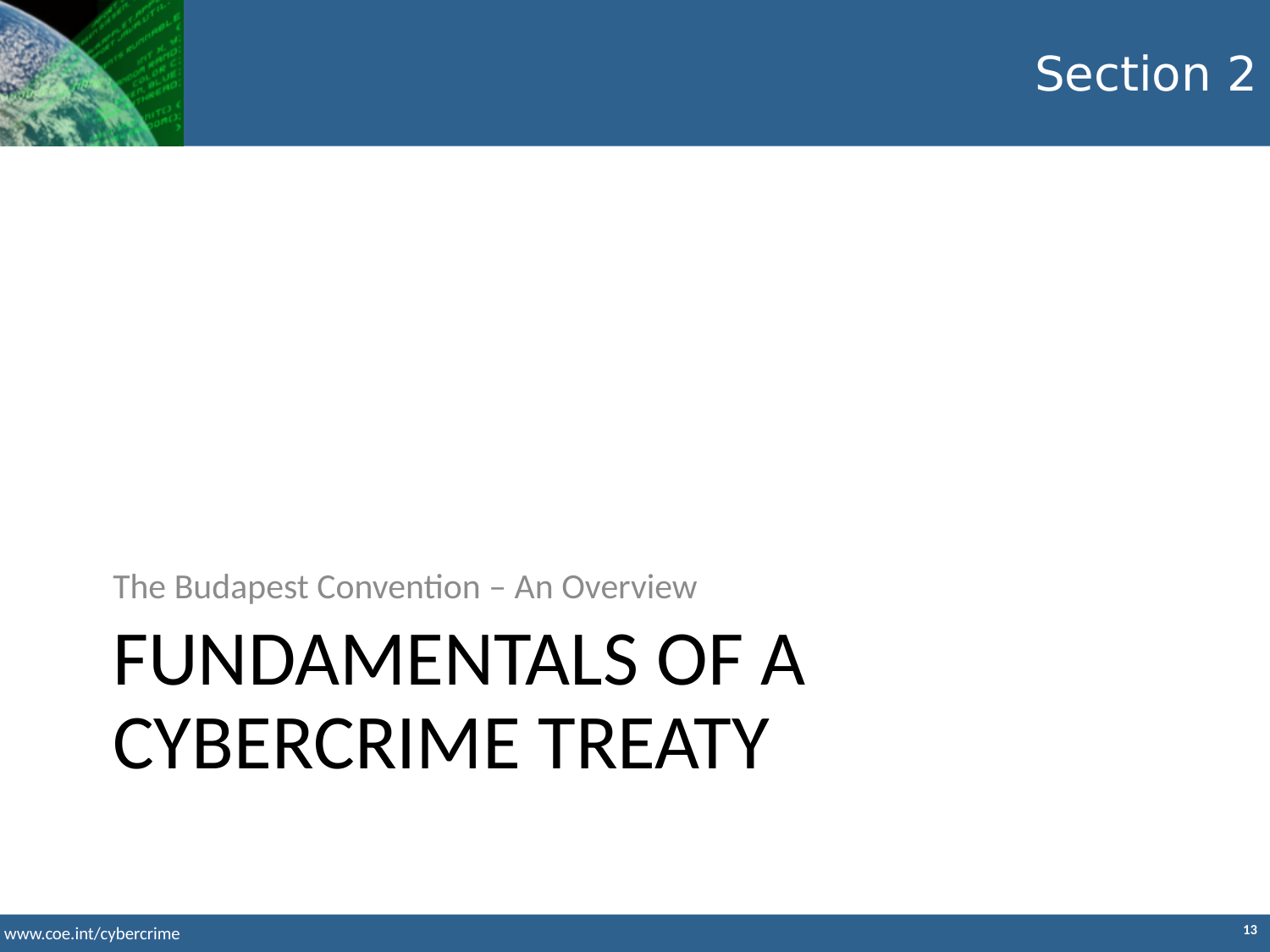

Section 2

The Budapest Convention – An Overview
FUNDAMENTALS OF A CYBERCRIME TREATY
13